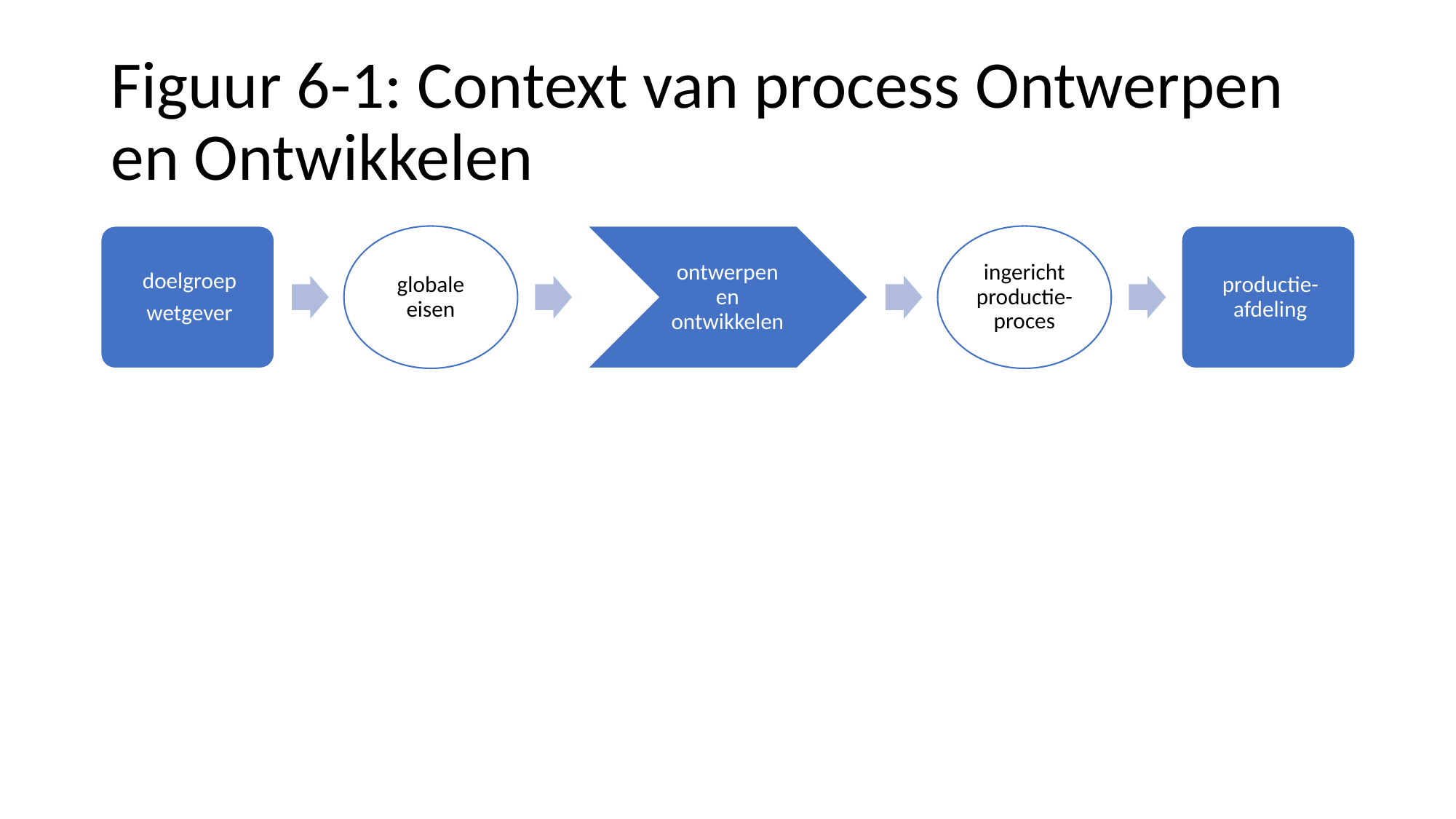

# Figuur 6-1: Context van process Ontwerpen en Ontwikkelen
doelgroep
wetgever

globale eisen

ontwerpen en ontwikkelen

ingericht productie-proces

productie-afdeling